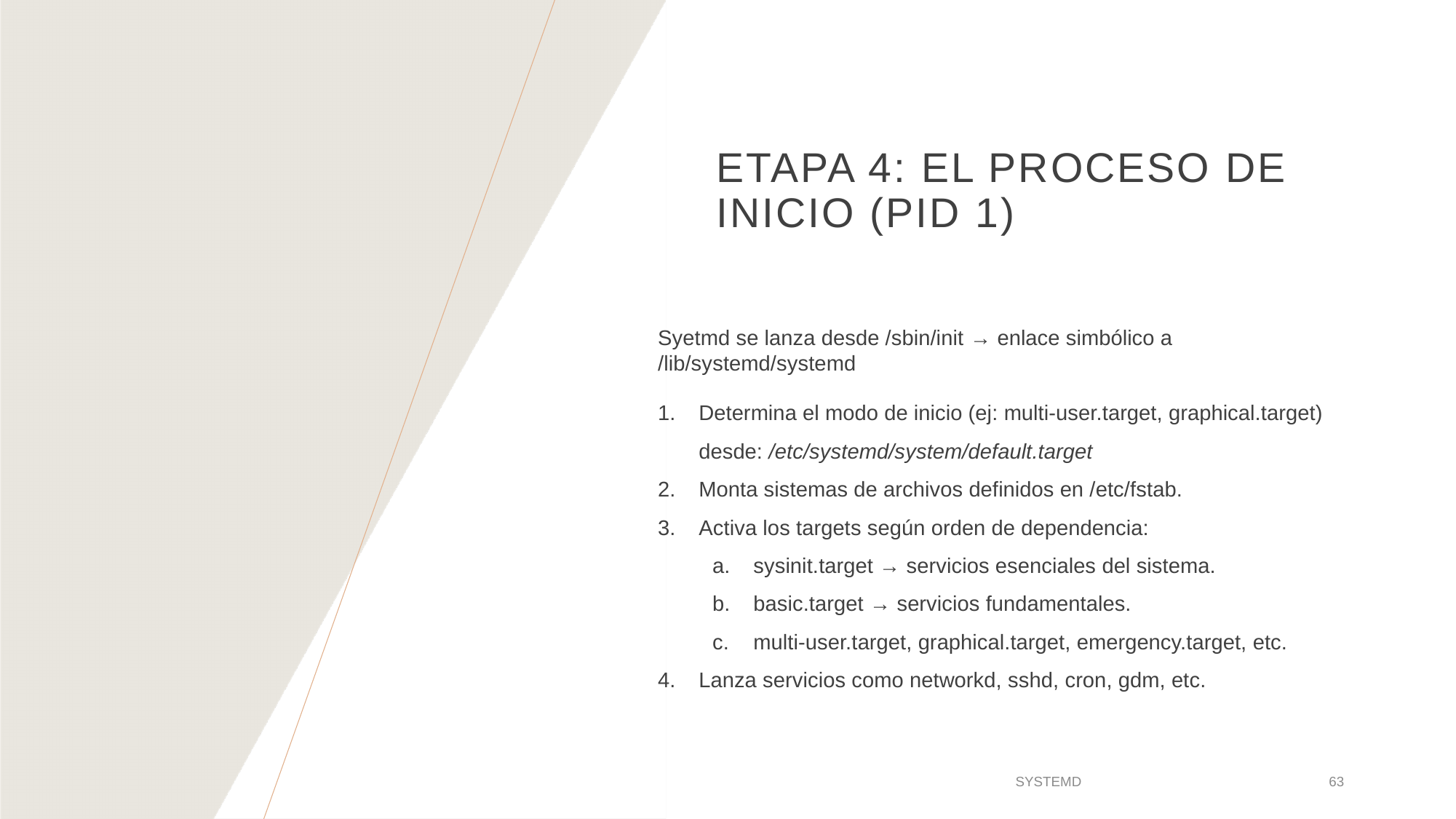

# Etapa 4: el proceso de inicio (pid 1)

Syetmd se lanza desde /sbin/init → enlace simbólico a /lib/systemd/systemd

Determina el modo de inicio (ej: multi-user.target, graphical.target) desde: /etc/systemd/system/default.target
Monta sistemas de archivos definidos en /etc/fstab.
Activa los targets según orden de dependencia:
sysinit.target → servicios esenciales del sistema.
basic.target → servicios fundamentales.
multi-user.target, graphical.target, emergency.target, etc.
Lanza servicios como networkd, sshd, cron, gdm, etc.

SYSTEMD
63